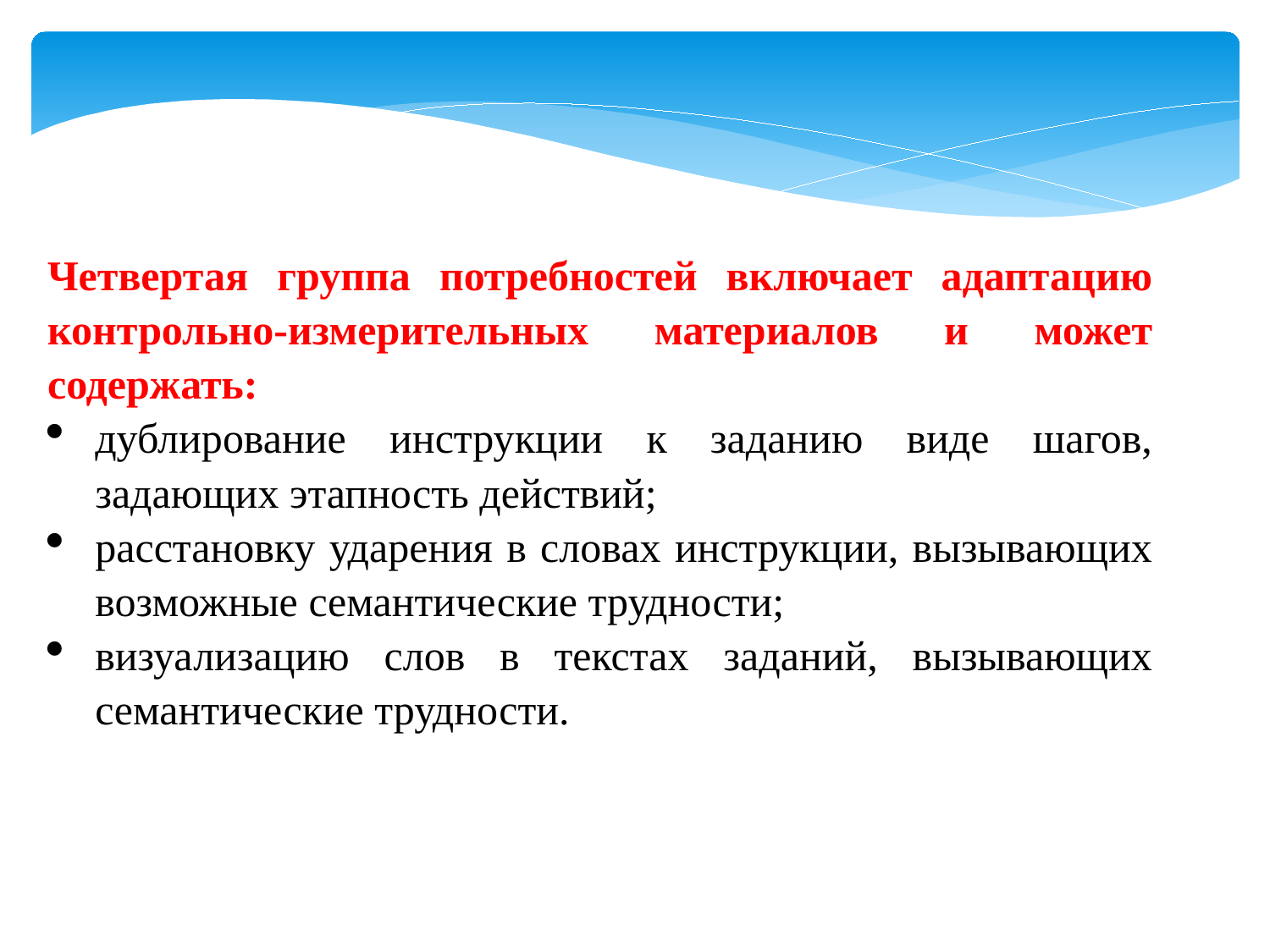

Четвертая группа потребностей включает адаптацию контрольно-измерительных материалов и может содержать:
дублирование инструкции к заданию виде шагов, задающих этапность действий;
расстановку ударения в словах инструкции, вызывающих возможные семантические трудности;
визуализацию слов в текстах заданий, вызывающих семантические трудности.